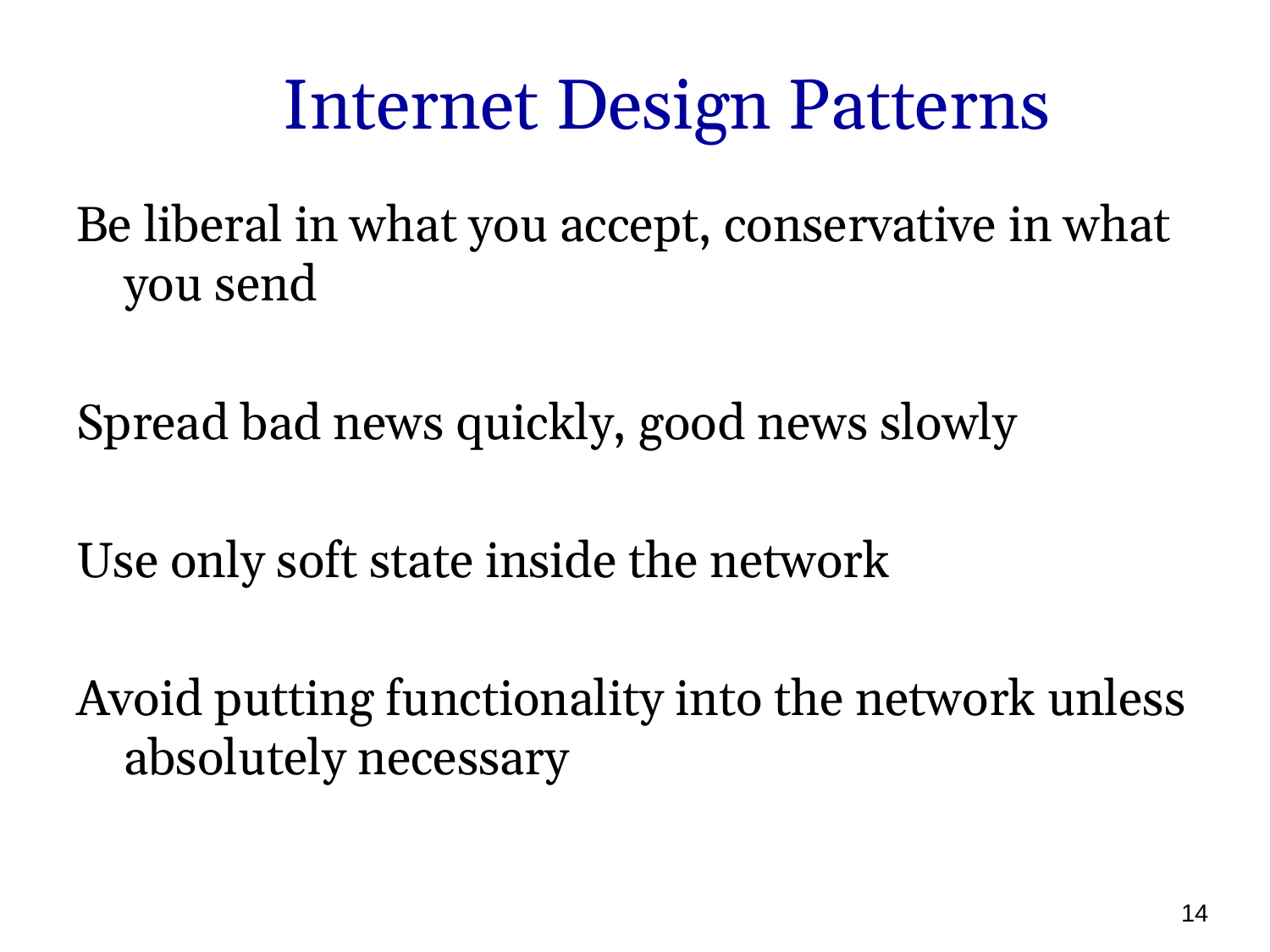

# Internet Design Patterns
Be liberal in what you accept, conservative in what you send

Spread bad news quickly, good news slowly

Use only soft state inside the network

Avoid putting functionality into the network unless absolutely necessary
14